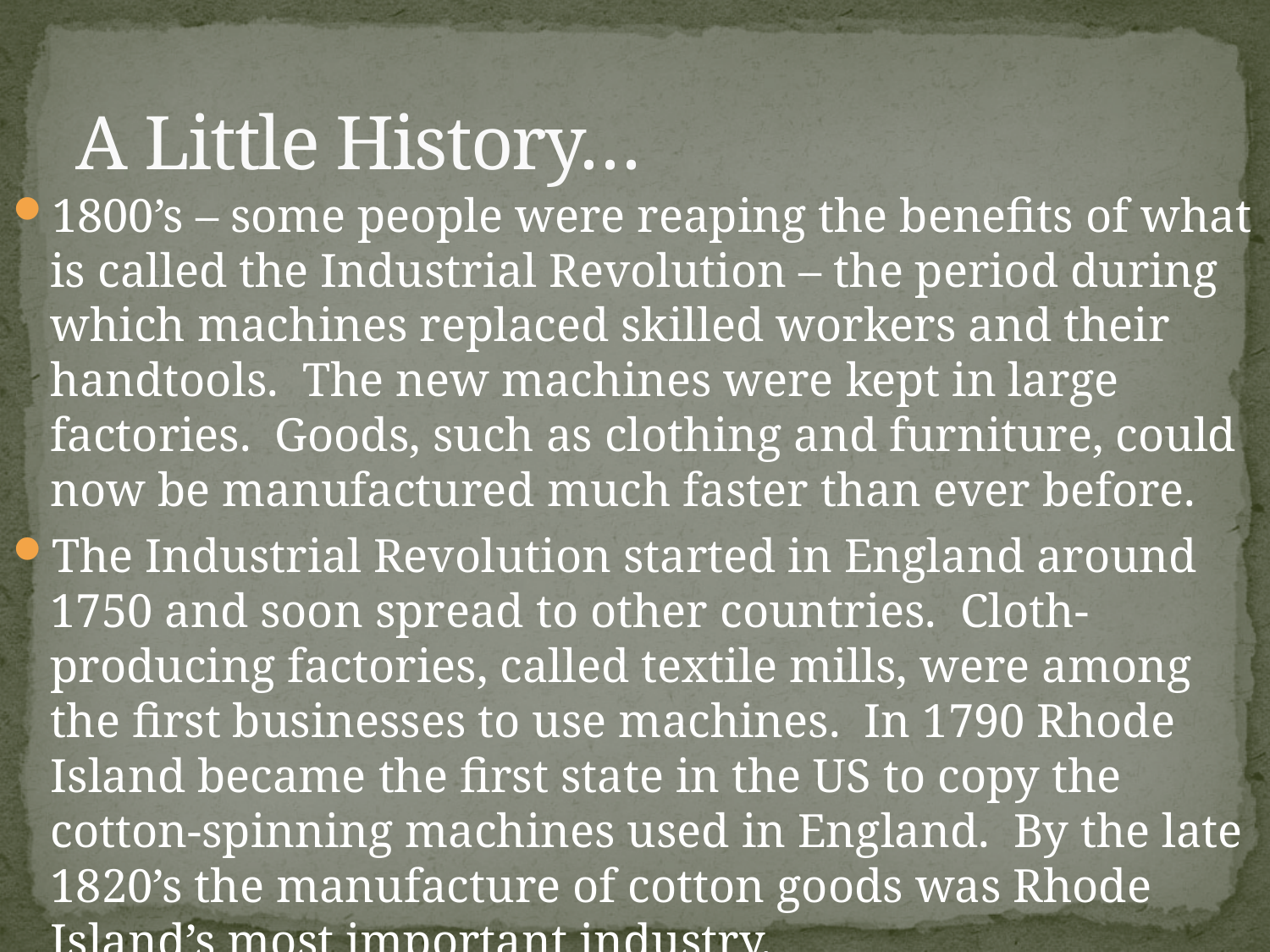

# A Little History…
1800’s – some people were reaping the benefits of what is called the Industrial Revolution – the period during which machines replaced skilled workers and their handtools.  The new machines were kept in large factories.  Goods, such as clothing and furniture, could now be manufactured much faster than ever before.
The Industrial Revolution started in England around 1750 and soon spread to other countries.  Cloth-producing factories, called textile mills, were among the first businesses to use machines.  In 1790 Rhode Island became the first state in the US to copy the cotton-spinning machines used in England.  By the late 1820’s the manufacture of cotton goods was Rhode Island’s most important industry.